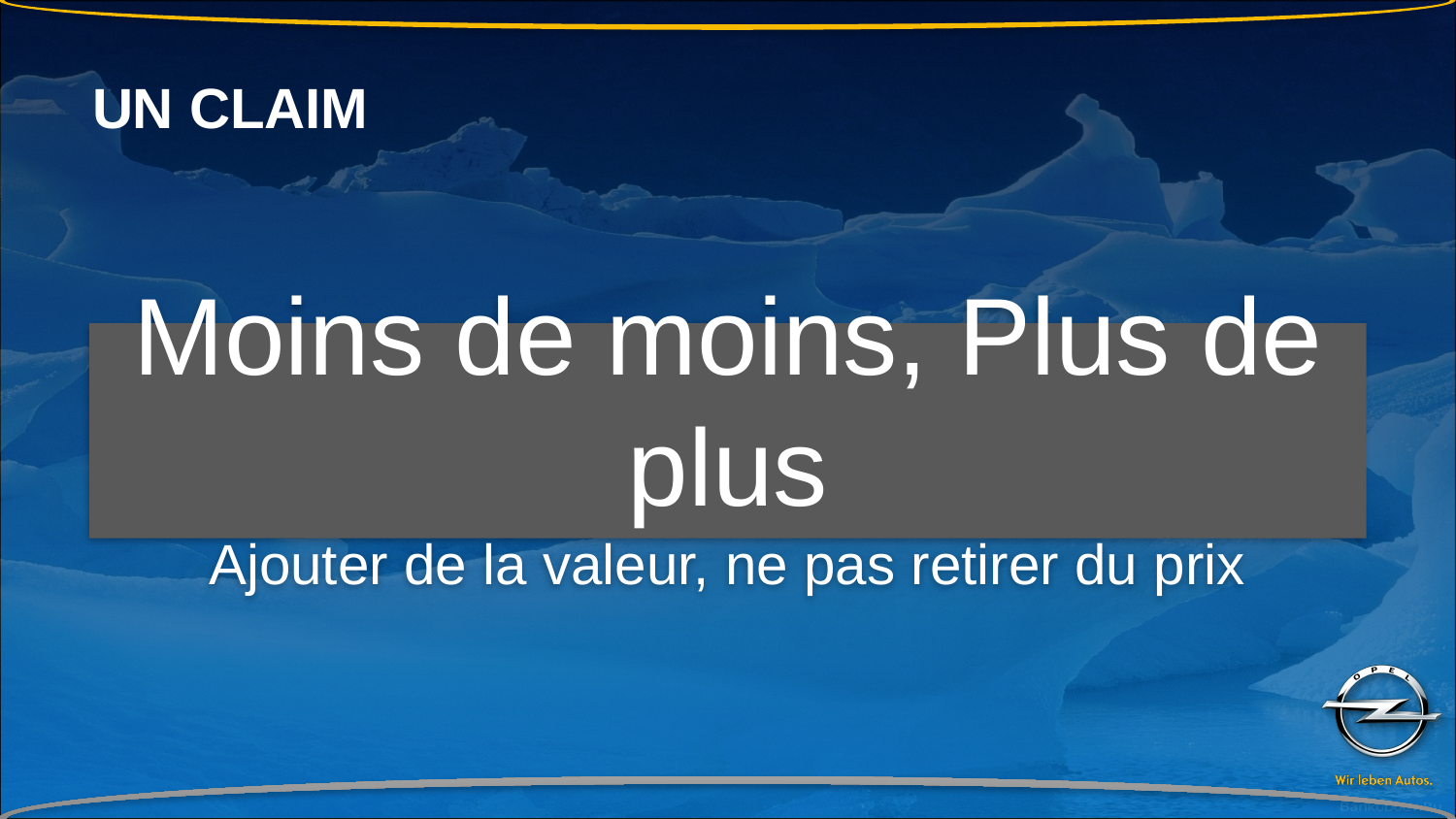

# Un claim
Moins de moins, Plus de plus
Ajouter de la valeur, ne pas retirer du prix